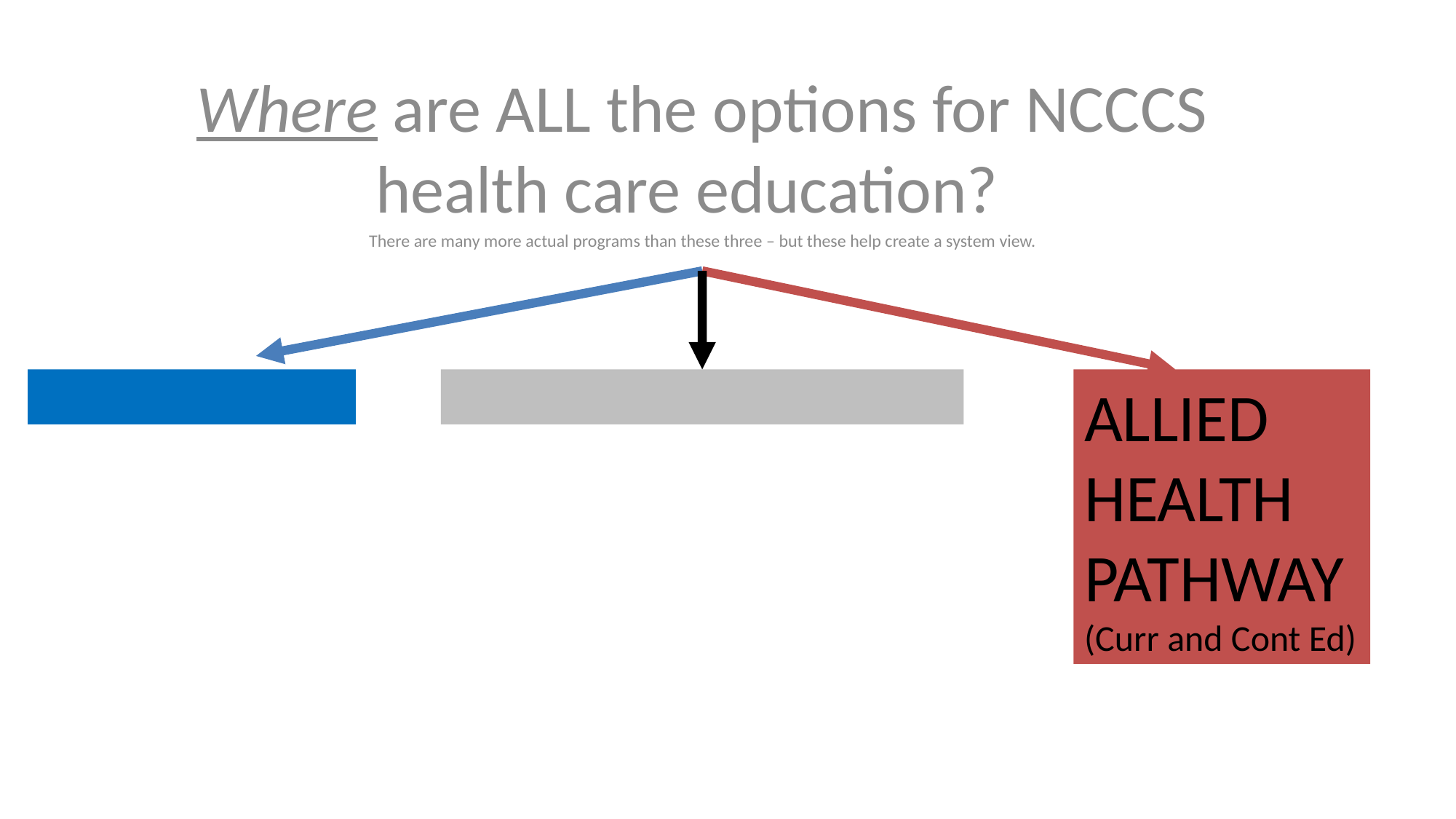

Where are ALL the options for NCCCS health care education?
There are many more actual programs than these three – but these help create a system view.

ALLIED
HEALTH
PATHWAY
(Curr and Cont Ed)